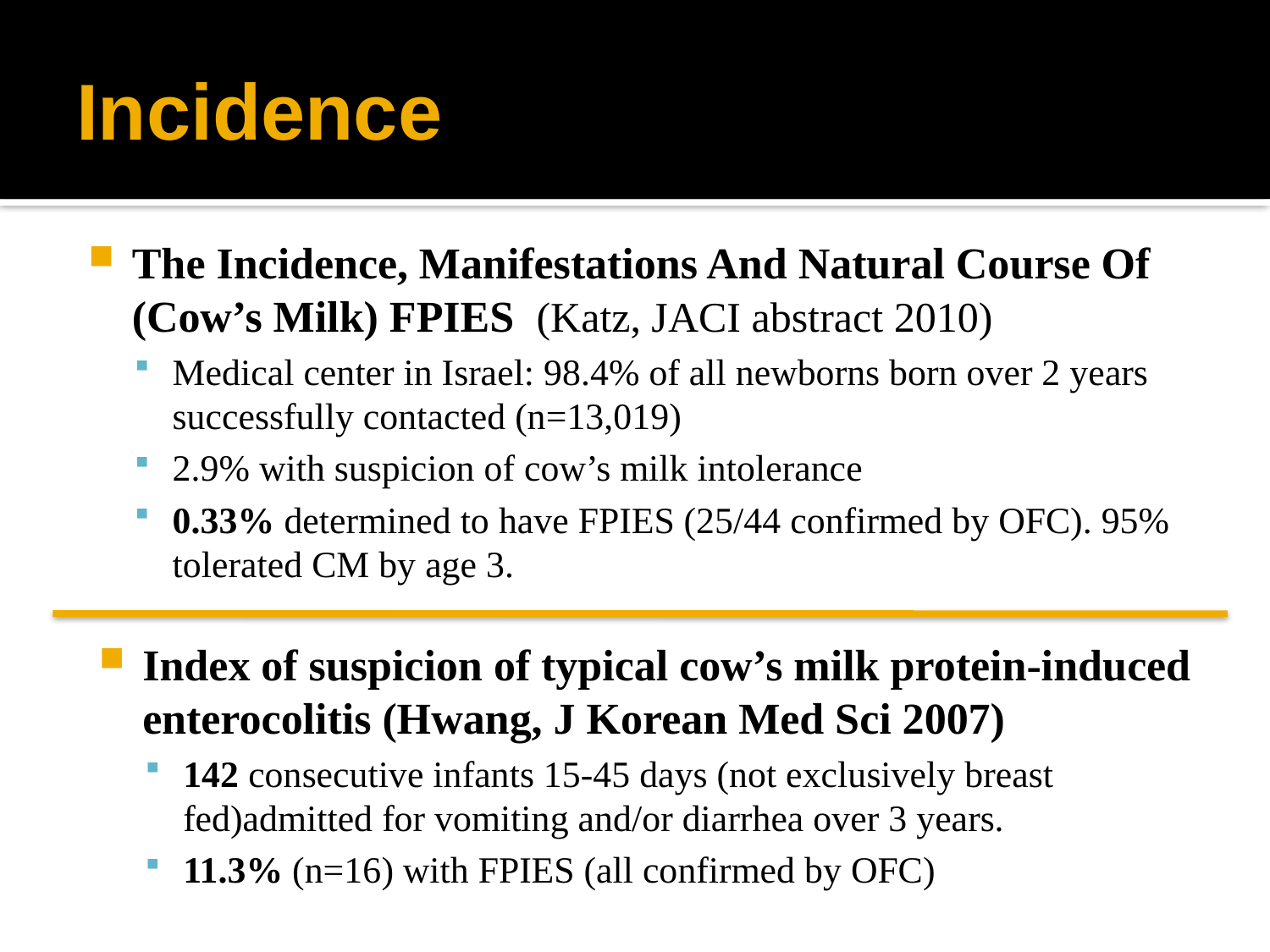

# Incidence
The Incidence, Manifestations And Natural Course Of (Cow’s Milk) FPIES  (Katz, JACI abstract 2010)
Medical center in Israel: 98.4% of all newborns born over 2 years successfully contacted (n=13,019)
2.9% with suspicion of cow’s milk intolerance
0.33% determined to have FPIES (25/44 confirmed by OFC). 95% tolerated CM by age 3.
Index of suspicion of typical cow’s milk protein-induced enterocolitis (Hwang, J Korean Med Sci 2007)
142 consecutive infants 15-45 days (not exclusively breast fed)admitted for vomiting and/or diarrhea over 3 years.
11.3% (n=16) with FPIES (all confirmed by OFC)